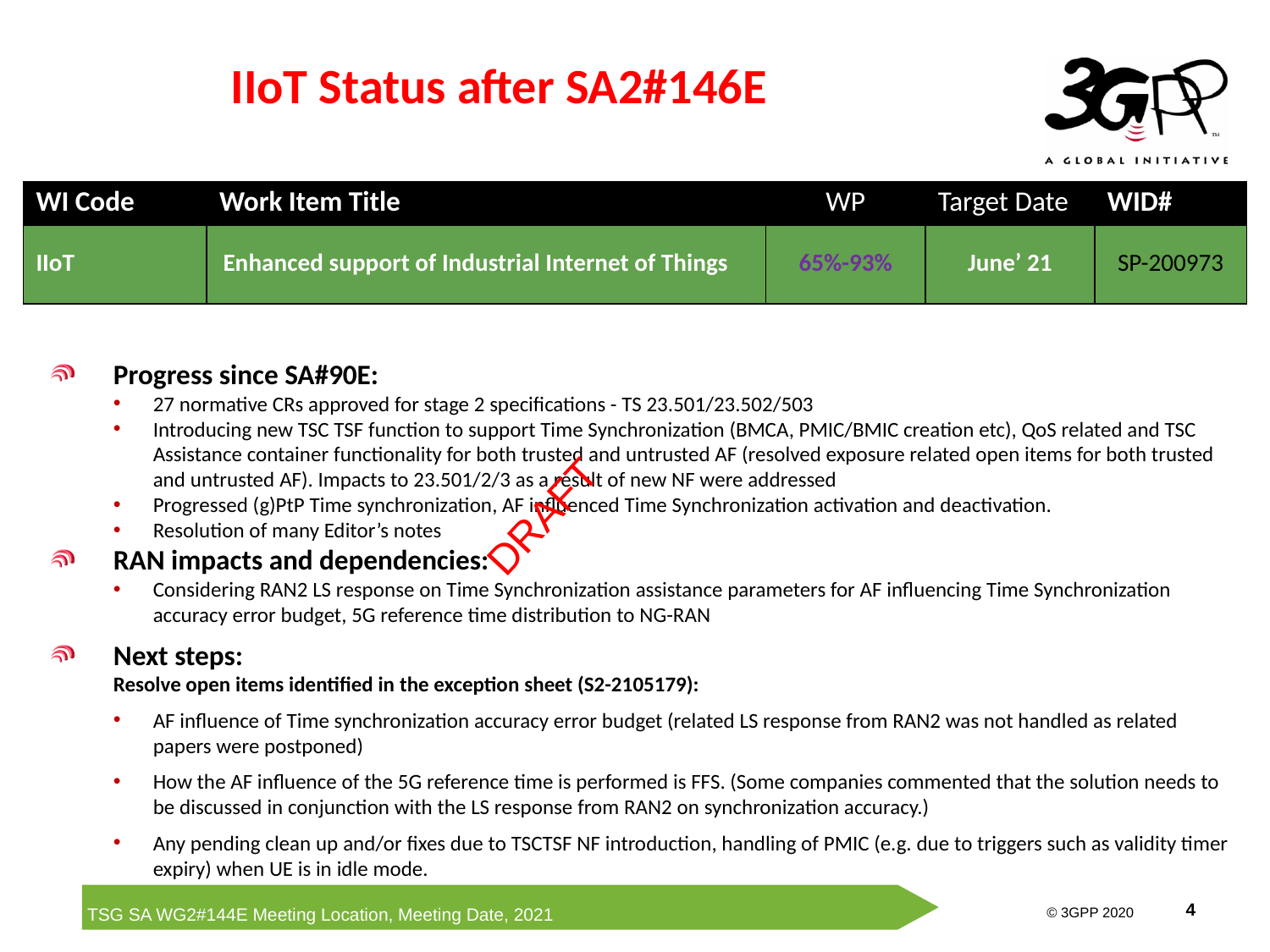

# IIoT Status after SA2#146E
| WI Code | Work Item Title | WP | Target Date | WID# |
| --- | --- | --- | --- | --- |
| IIoT | Enhanced support of Industrial Internet of Things | 65%-93% | June’ 21 | SP-200973 |
Progress since SA#90E:
27 normative CRs approved for stage 2 specifications - TS 23.501/23.502/503
Introducing new TSC TSF function to support Time Synchronization (BMCA, PMIC/BMIC creation etc), QoS related and TSC Assistance container functionality for both trusted and untrusted AF (resolved exposure related open items for both trusted and untrusted AF). Impacts to 23.501/2/3 as a result of new NF were addressed
Progressed (g)PtP Time synchronization, AF influenced Time Synchronization activation and deactivation.
Resolution of many Editor’s notes
RAN impacts and dependencies:
Considering RAN2 LS response on Time Synchronization assistance parameters for AF influencing Time Synchronization accuracy error budget, 5G reference time distribution to NG-RAN
Next steps:
Resolve open items identified in the exception sheet (S2-2105179):
AF influence of Time synchronization accuracy error budget (related LS response from RAN2 was not handled as related papers were postponed)
How the AF influence of the 5G reference time is performed is FFS. (Some companies commented that the solution needs to be discussed in conjunction with the LS response from RAN2 on synchronization accuracy.)
Any pending clean up and/or fixes due to TSCTSF NF introduction, handling of PMIC (e.g. due to triggers such as validity timer expiry) when UE is in idle mode.

DRAFT